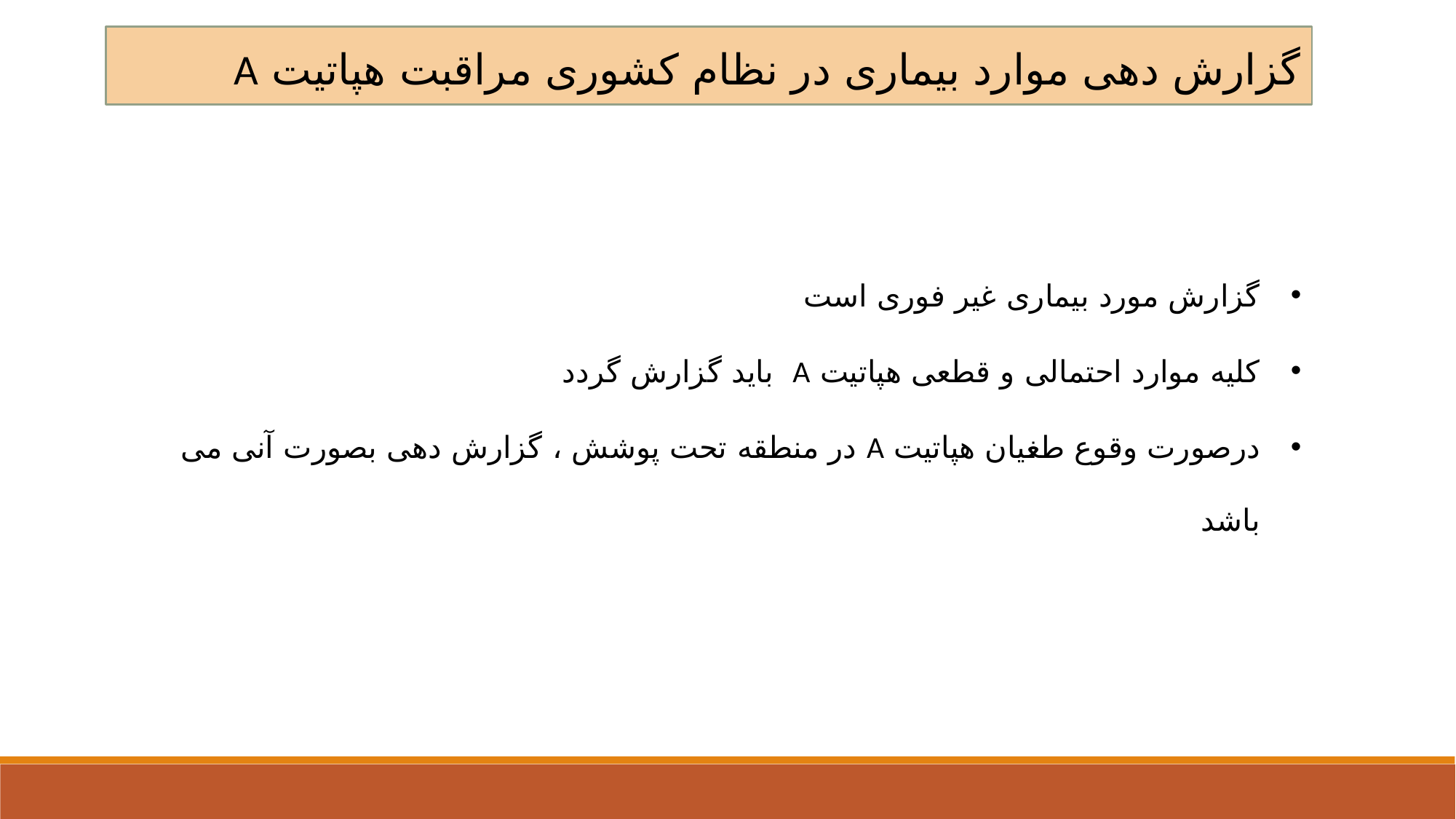

گزارش دهی موارد بیماری در نظام کشوری مراقبت هپاتیت A
گزارش مورد بیماری غیر فوری است
کلیه موارد احتمالی و قطعی هپاتیت A  باید گزارش گردد
درصورت وقوع طغیان هپاتیت A در منطقه تحت پوشش ، گزارش دهی بصورت آنی می باشد